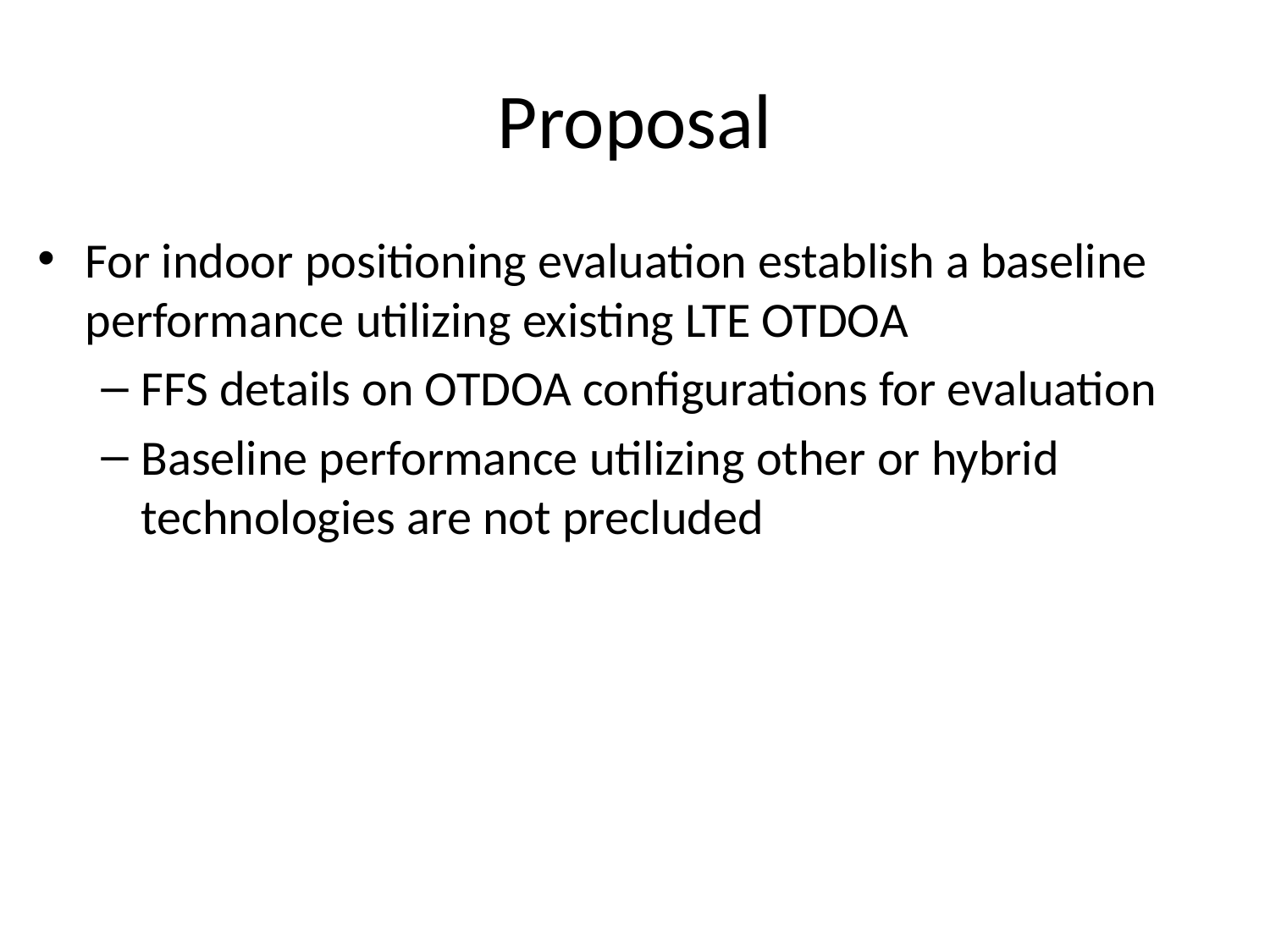

# Proposal
For indoor positioning evaluation establish a baseline performance utilizing existing LTE OTDOA
FFS details on OTDOA configurations for evaluation
Baseline performance utilizing other or hybrid technologies are not precluded